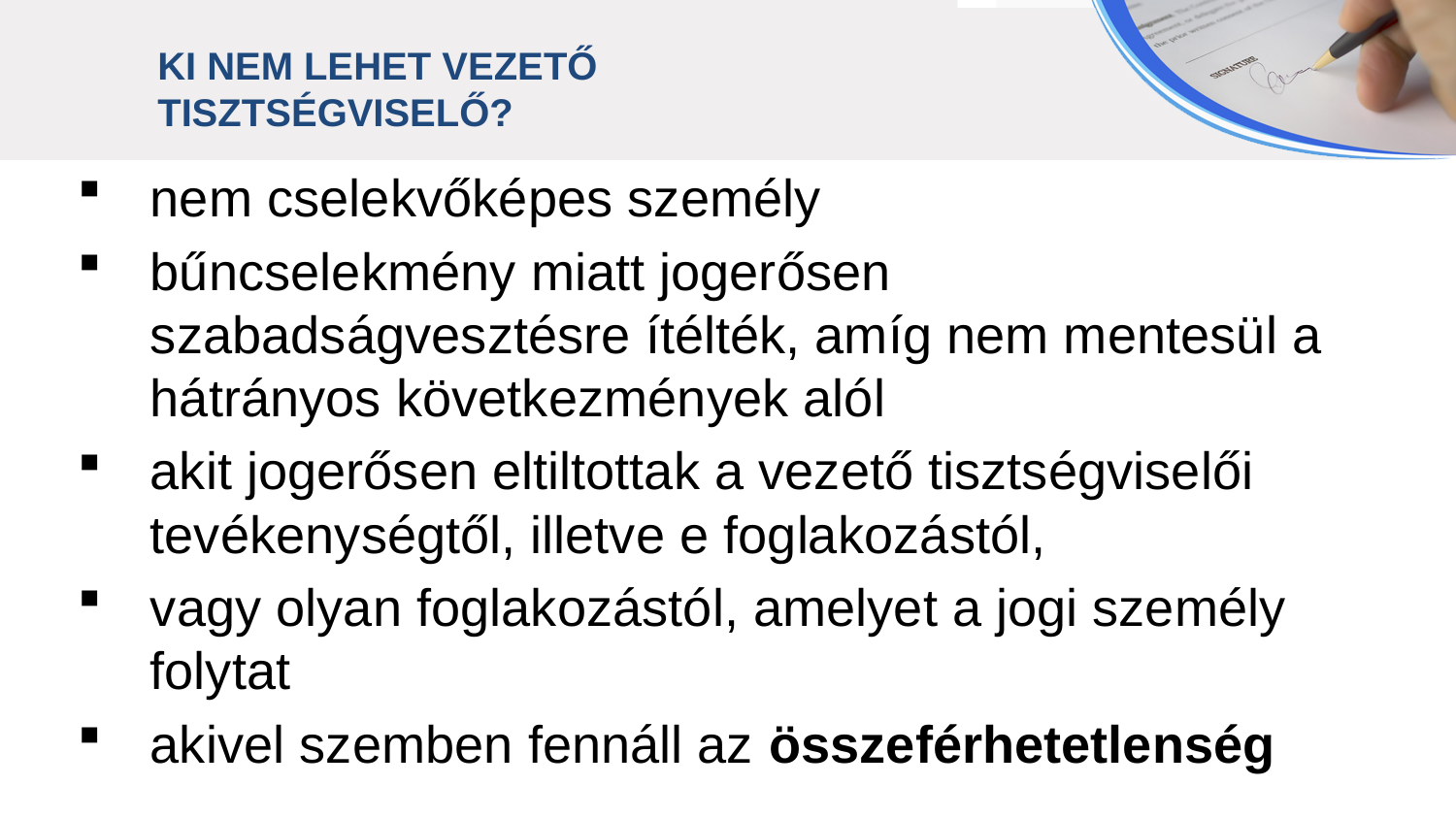

KI NEM LEHET VEZETŐ
TISZTSÉGVISELŐ?

nem cselekvőképes személy
bűncselekmény miatt jogerősen szabadságvesztésre ítélték, amíg nem mentesül a hátrányos következmények alól
akit jogerősen eltiltottak a vezető tisztségviselői tevékenységtől, illetve e foglakozástól,
vagy olyan foglakozástól, amelyet a jogi személy folytat
akivel szemben fennáll az összeférhetetlenség